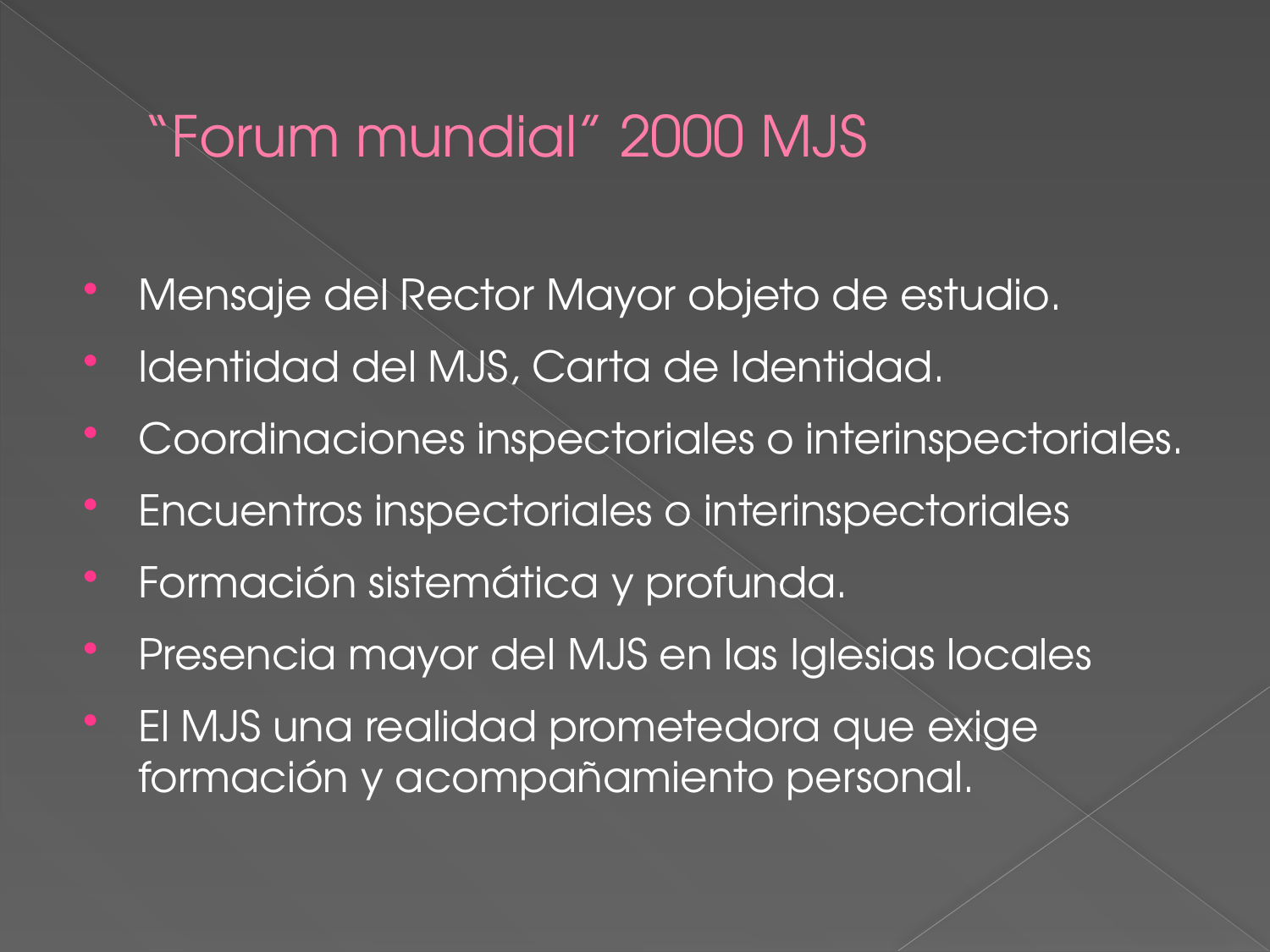

# “Forum mundial” 2000 MJS
Mensaje del Rector Mayor objeto de estudio.
Identidad del MJS, Carta de Identidad.
Coordinaciones inspectoriales o interinspectoriales.
Encuentros inspectoriales o interinspectoriales
Formación sistemática y profunda.
Presencia mayor del MJS en las Iglesias locales
El MJS una realidad prometedora que exige formación y acompañamiento personal.